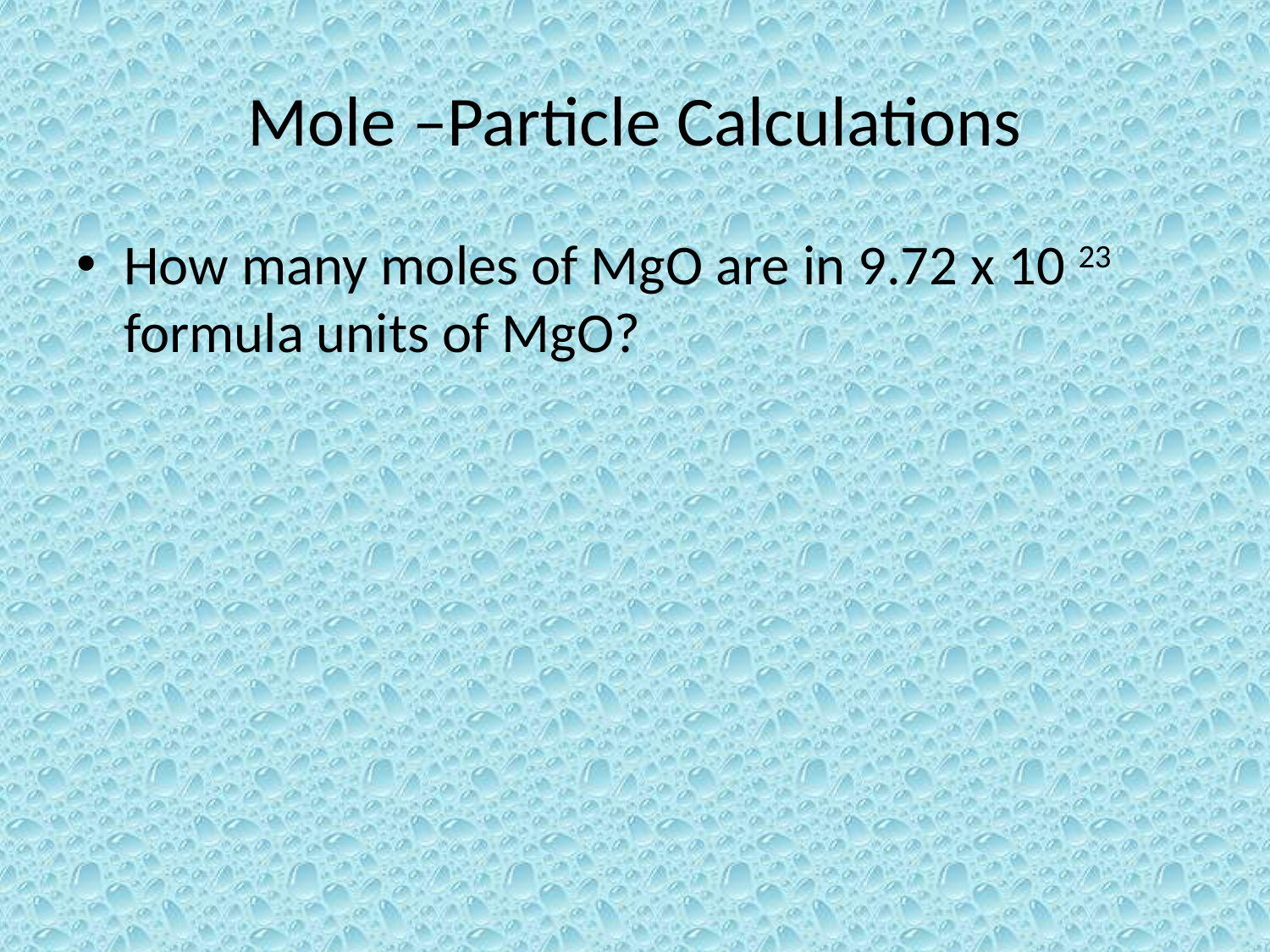

# Mole –Particle Calculations
How many moles of MgO are in 9.72 x 10 23 formula units of MgO?